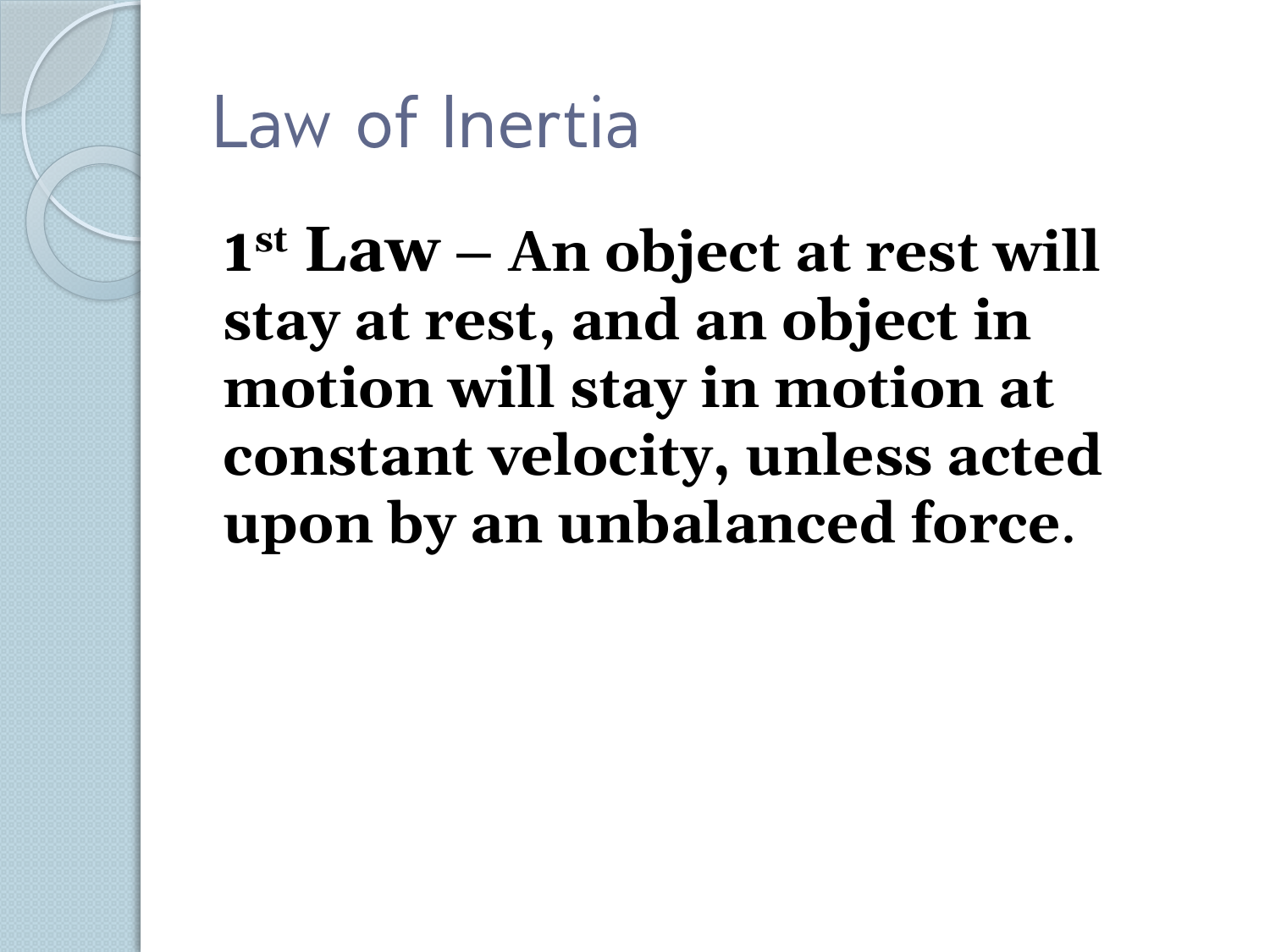

# Law of Inertia
1st Law – An object at rest will stay at rest, and an object in motion will stay in motion at constant velocity, unless acted upon by an unbalanced force.